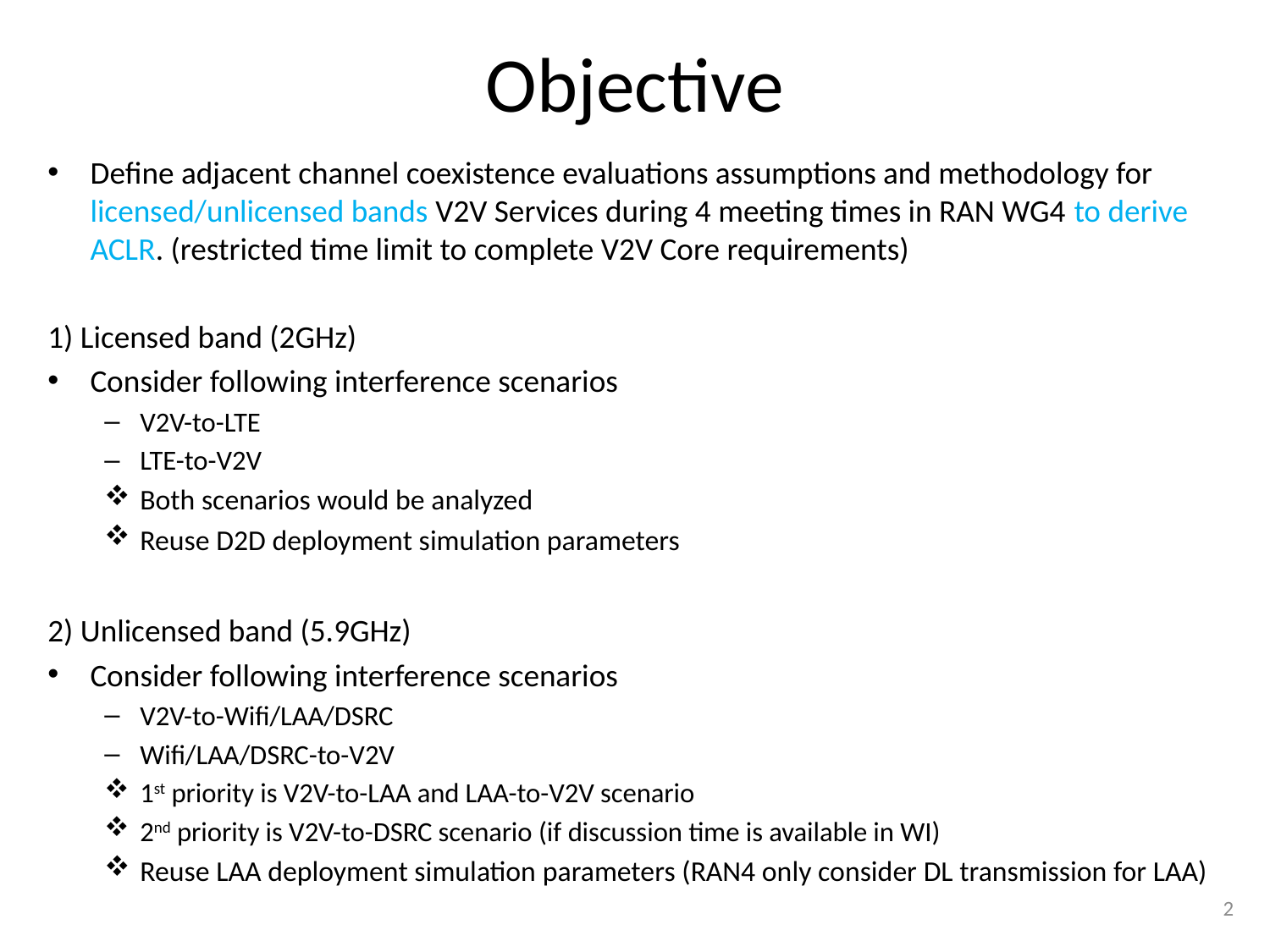

# Objective
Define adjacent channel coexistence evaluations assumptions and methodology for licensed/unlicensed bands V2V Services during 4 meeting times in RAN WG4 to derive ACLR. (restricted time limit to complete V2V Core requirements)

1) Licensed band (2GHz)
Consider following interference scenarios
V2V-to-LTE
LTE-to-V2V
Both scenarios would be analyzed
Reuse D2D deployment simulation parameters

2) Unlicensed band (5.9GHz)
Consider following interference scenarios
V2V-to-Wifi/LAA/DSRC
Wifi/LAA/DSRC-to-V2V
1st priority is V2V-to-LAA and LAA-to-V2V scenario
2nd priority is V2V-to-DSRC scenario (if discussion time is available in WI)
Reuse LAA deployment simulation parameters (RAN4 only consider DL transmission for LAA)
2